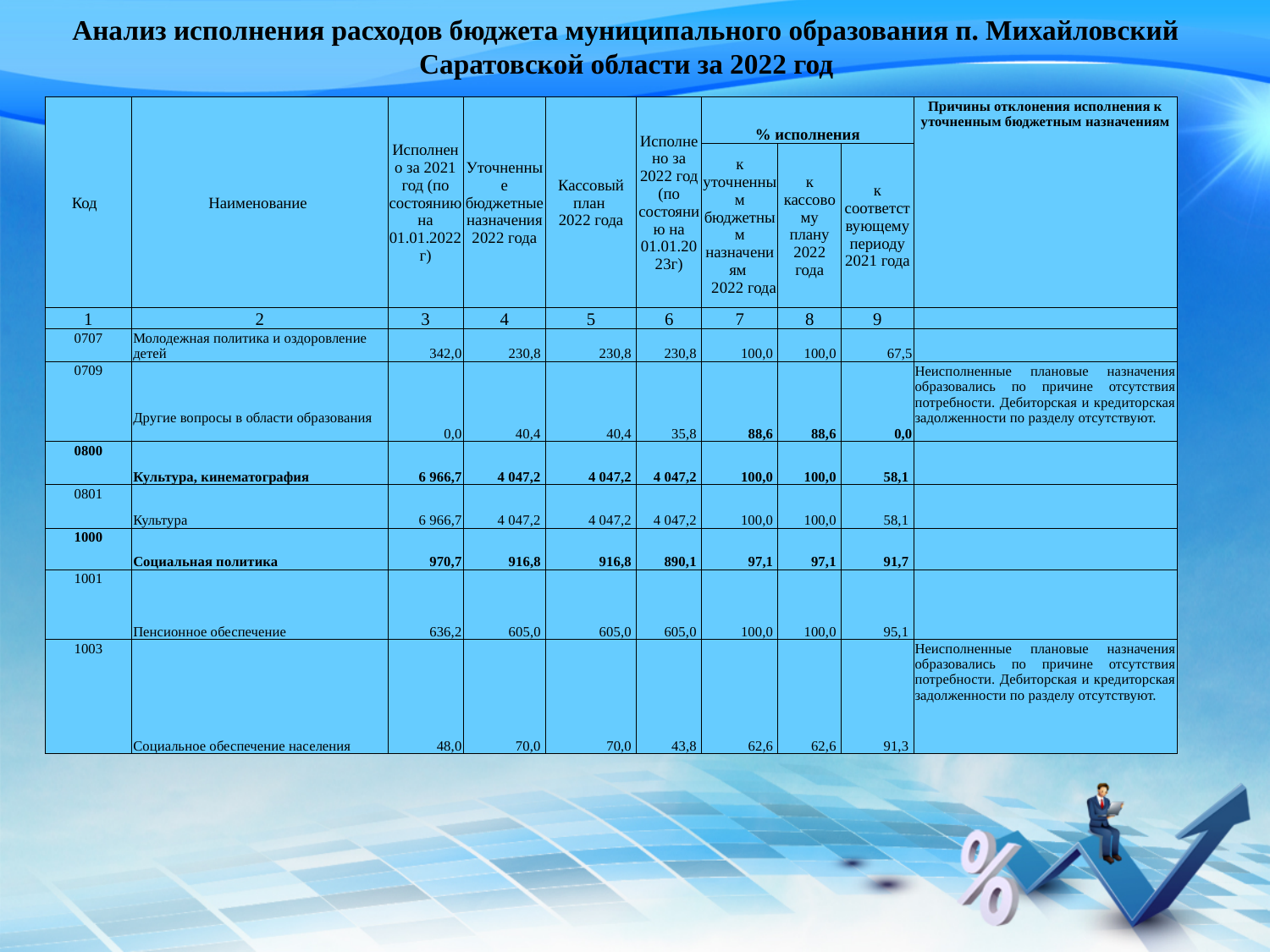

# Анализ исполнения расходов бюджета муниципального образования п. Михайловский Саратовской области за 2022 год
| Код | Наименование | Исполнено за 2021 год (по состоянию на 01.01.2022г) | Уточненные бюджетные назначения 2022 года | Кассовый план 2022 года | Исполнено за 2022 год (по состоянию на 01.01.2023г) | % исполнения |  |  | Причины отклонения исполнения к уточненным бюджетным назначениям |
| --- | --- | --- | --- | --- | --- | --- | --- | --- | --- |
|  |  |  |  |  |  | к уточненным бюджетным назначениям 2022 года | к кассовому плану 2022 года | к соответствующему периоду 2021 года |  |
| 1 | 2 | 3 | 4 | 5 | 6 | 7 | 8 | 9 |  |
| 0707 | Молодежная политика и оздоровление детей | 342,0 | 230,8 | 230,8 | 230,8 | 100,0 | 100,0 | 67,5 |  |
| 0709 | Другие вопросы в области образования | 0,0 | 40,4 | 40,4 | 35,8 | 88,6 | 88,6 | 0,0 | Неисполненные плановые назначения образовались по причине отсутствия потребности. Дебиторская и кредиторская задолженности по разделу отсутствуют. |
| 0800 | Культура, кинематография | 6 966,7 | 4 047,2 | 4 047,2 | 4 047,2 | 100,0 | 100,0 | 58,1 |  |
| 0801 | Культура | 6 966,7 | 4 047,2 | 4 047,2 | 4 047,2 | 100,0 | 100,0 | 58,1 |  |
| 1000 | Социальная политика | 970,7 | 916,8 | 916,8 | 890,1 | 97,1 | 97,1 | 91,7 |  |
| 1001 | Пенсионное обеспечение | 636,2 | 605,0 | 605,0 | 605,0 | 100,0 | 100,0 | 95,1 |  |
| 1003 | Социальное обеспечение населения | 48,0 | 70,0 | 70,0 | 43,8 | 62,6 | 62,6 | 91,3 | Неисполненные плановые назначения образовались по причине отсутствия потребности. Дебиторская и кредиторская задолженности по разделу отсутствуют. |